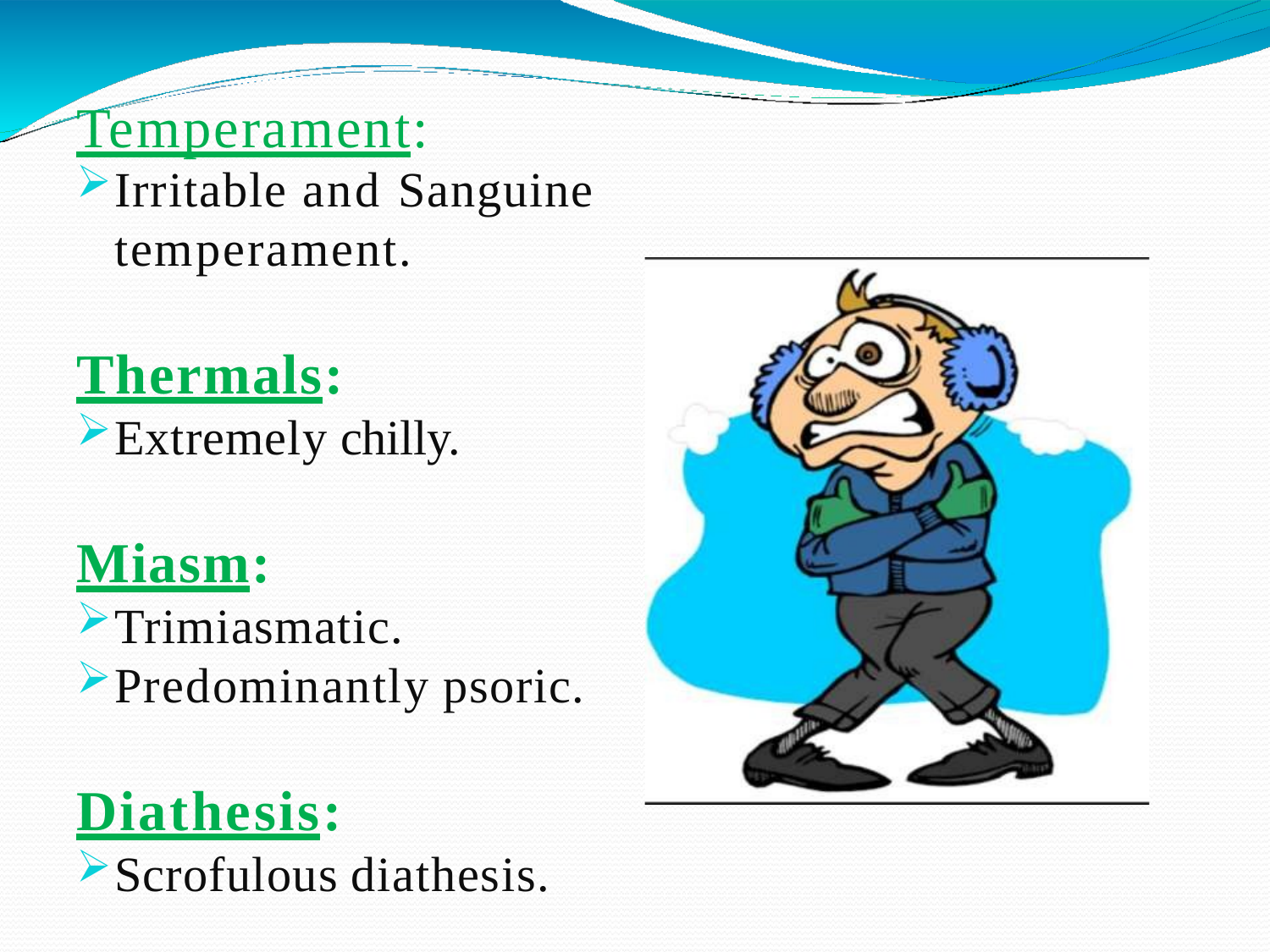

# Temperament:
Irritable and Sanguine temperament.

Thermals:
Extremely chilly.

Miasm:
Trimiasmatic.
Predominantly psoric.

Diathesis:
Scrofulous diathesis.